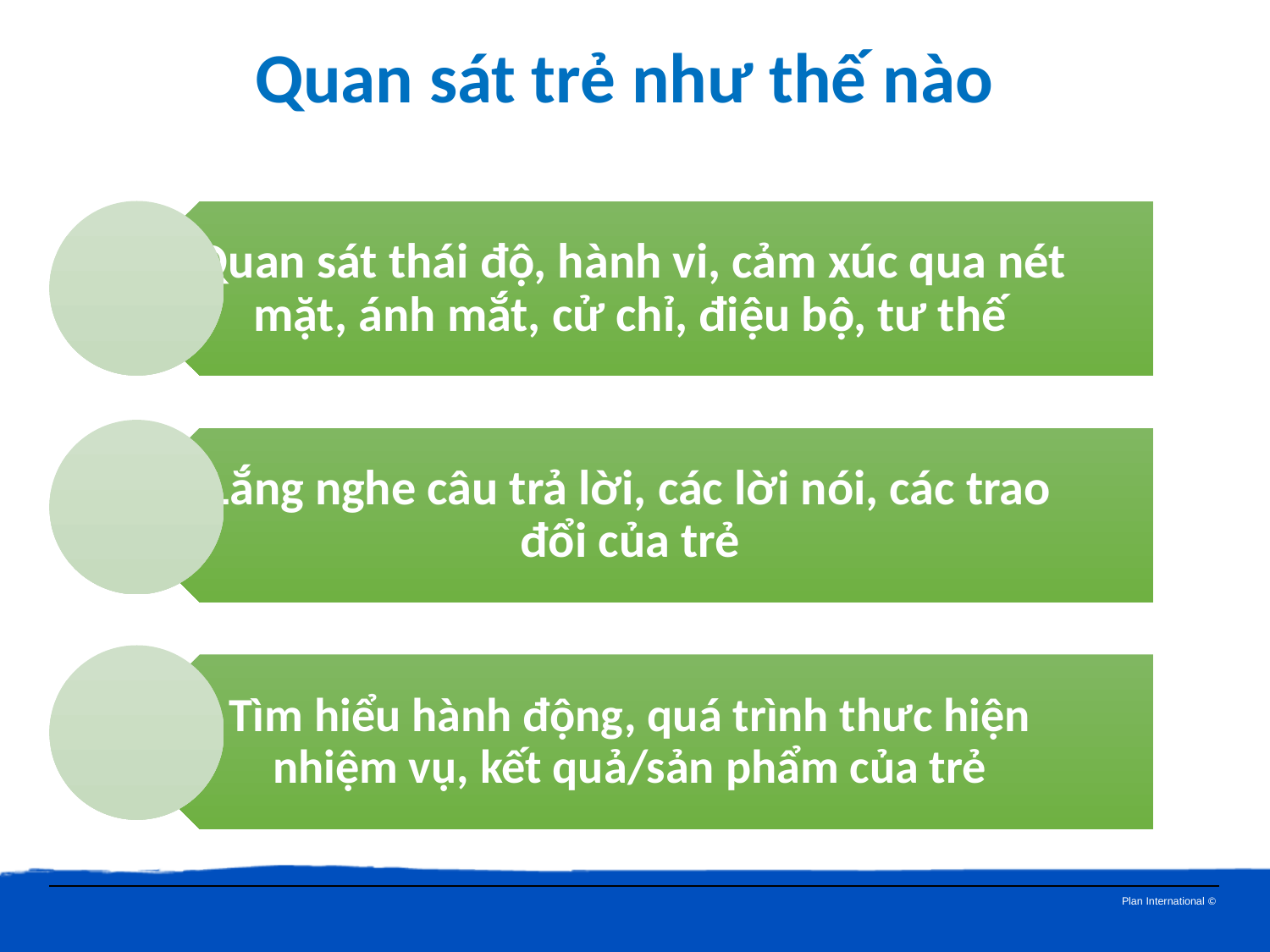

Quan sát trẻ như thế nào

Quan sát thái độ, hành vi, cảm xúc qua nét mặt, ánh mắt, cử chỉ, điệu bộ, tư thế
Lắng nghe câu trả lời, các lời nói, các trao đổi của trẻ
Tìm hiểu hành động, quá trình thưc hiện nhiệm vụ, kết quả/sản phẩm của trẻ